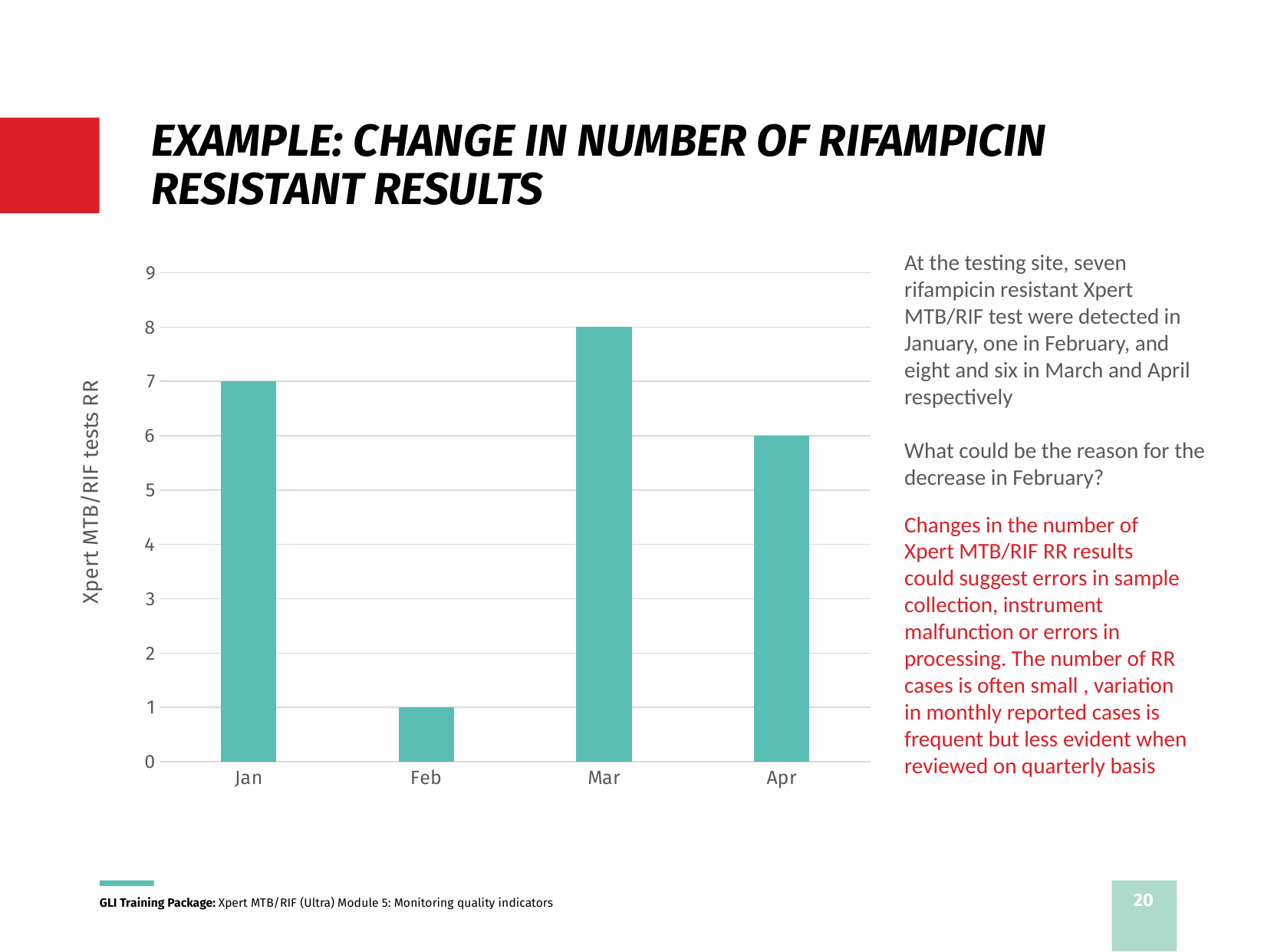

# EXAMPLE: CHANGE IN NUMBER OF RIFAMPICIN RESISTANT RESULTS
At the testing site, seven rifampicin resistant Xpert MTB/RIF test were detected in January, one in February, and eight and six in March and April respectively

What could be the reason for the decrease in February?

### Chart

| Category |  |
|---|---|
| Jan | 7.0 |
| Feb | 1.0 |
| Mar | 8.0 |
| Apr | 6.0 |
Changes in the number of Xpert MTB/RIF RR results could suggest errors in sample collection, instrument malfunction or errors in processing. The number of RR cases is often small , variation in monthly reported cases is frequent but less evident when reviewed on quarterly basis